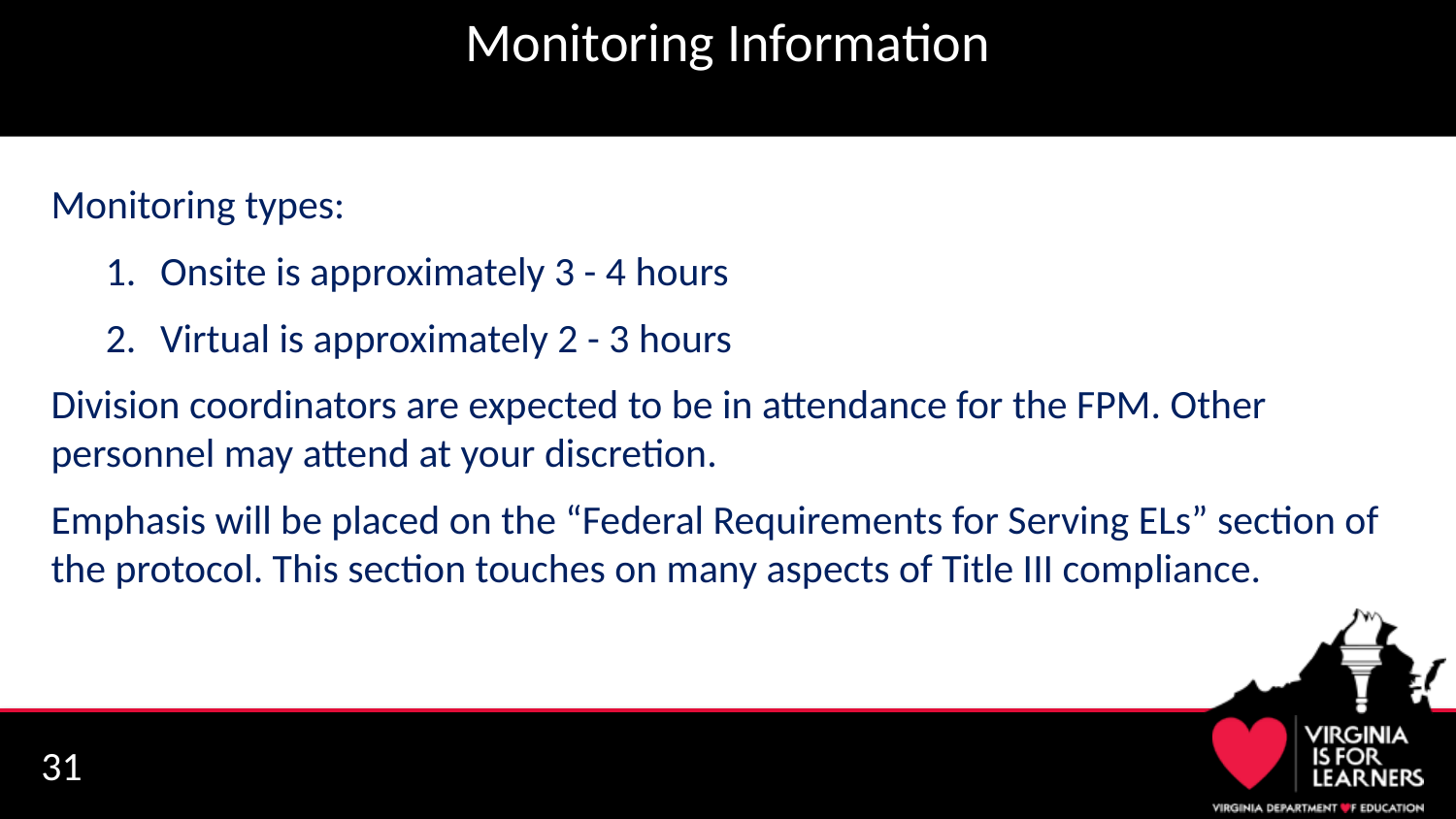

# Monitoring Information
Monitoring types:
Onsite is approximately 3 - 4 hours
Virtual is approximately 2 - 3 hours
Division coordinators are expected to be in attendance for the FPM. Other personnel may attend at your discretion.
Emphasis will be placed on the “Federal Requirements for Serving ELs” section of the protocol. This section touches on many aspects of Title III compliance.